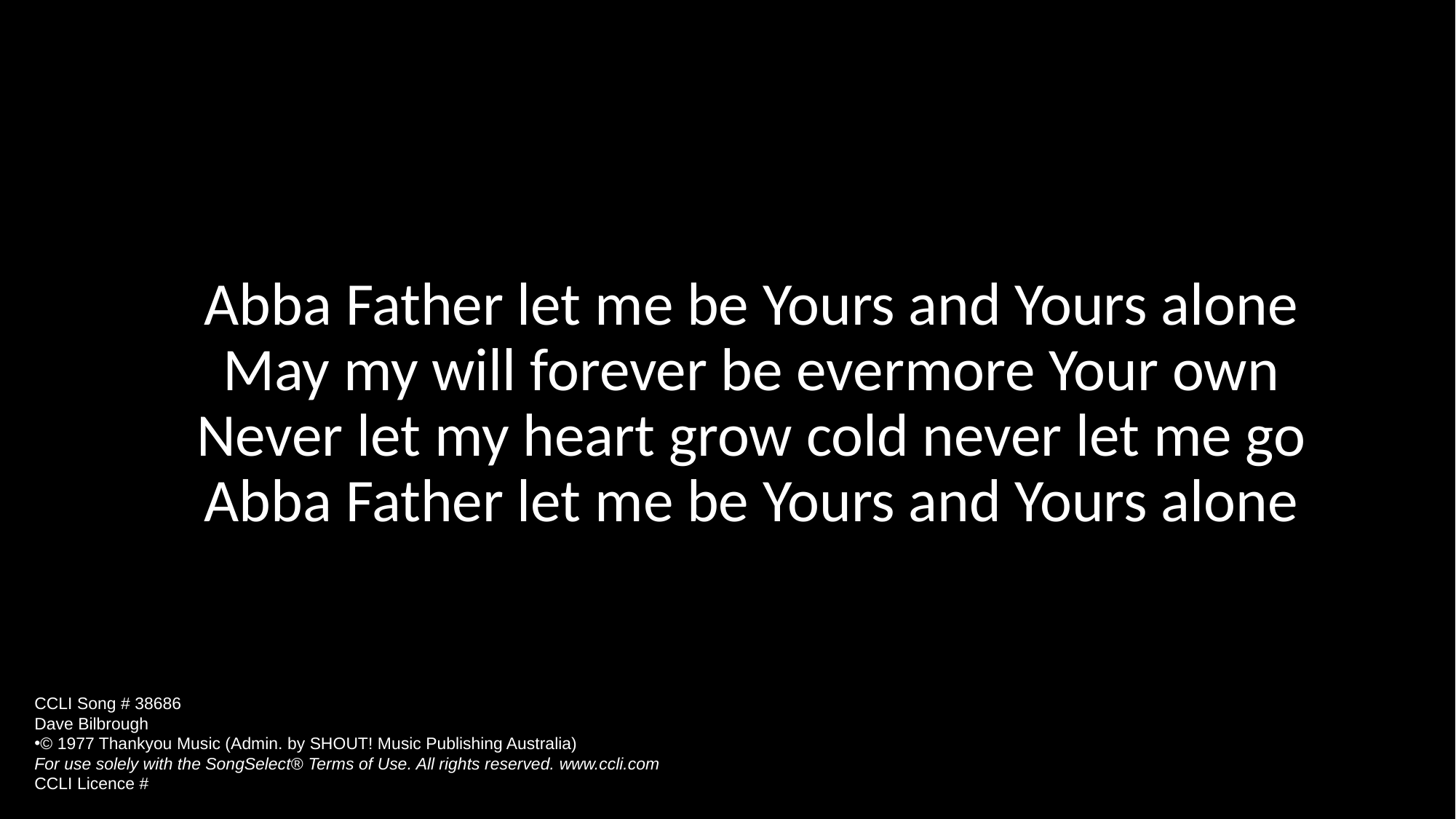

Abba Father let me be Yours and Yours alone
May my will forever be evermore Your own
Never let my heart grow cold never let me go
Abba Father let me be Yours and Yours alone
CCLI Song # 38686
Dave Bilbrough
© 1977 Thankyou Music (Admin. by SHOUT! Music Publishing Australia)
For use solely with the SongSelect® Terms of Use. All rights reserved. www.ccli.com
CCLI Licence #